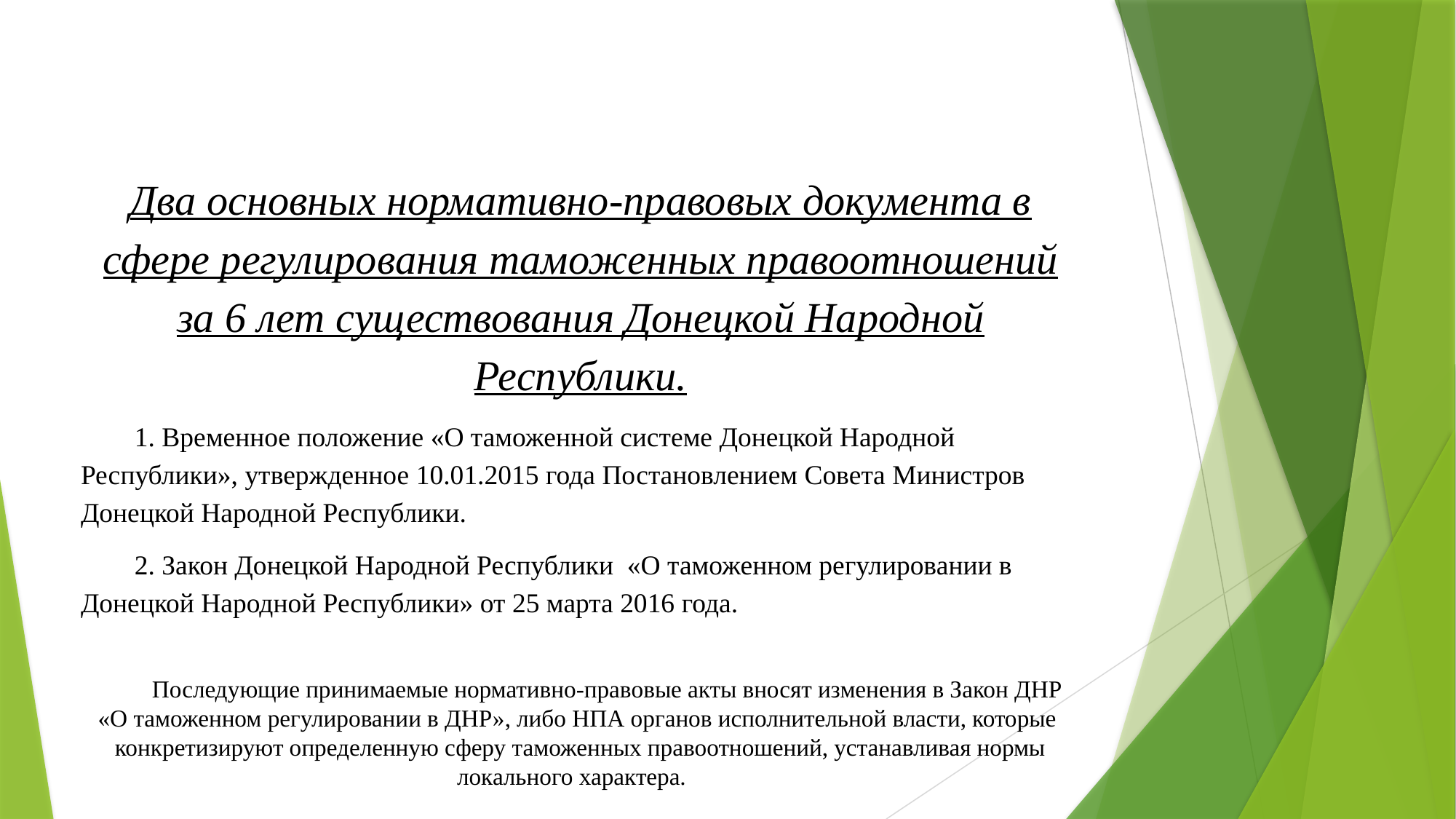

Два основных нормативно-правовых документа в сфере регулирования таможенных правоотношений за 6 лет существования Донецкой Народной Республики.
1. Временное положение «О таможенной системе Донецкой Народной Республики», утвержденное 10.01.2015 года Постановлением Совета Министров Донецкой Народной Республики.
2. Закон Донецкой Народной Республики  «О таможенном регулировании в Донецкой Народной Республики» от 25 марта 2016 года.

Последующие принимаемые нормативно-правовые акты вносят изменения в Закон ДНР «О таможенном регулировании в ДНР», либо НПА органов исполнительной власти, которые  конкретизируют определенную сферу таможенных правоотношений, устанавливая нормы локального характера.